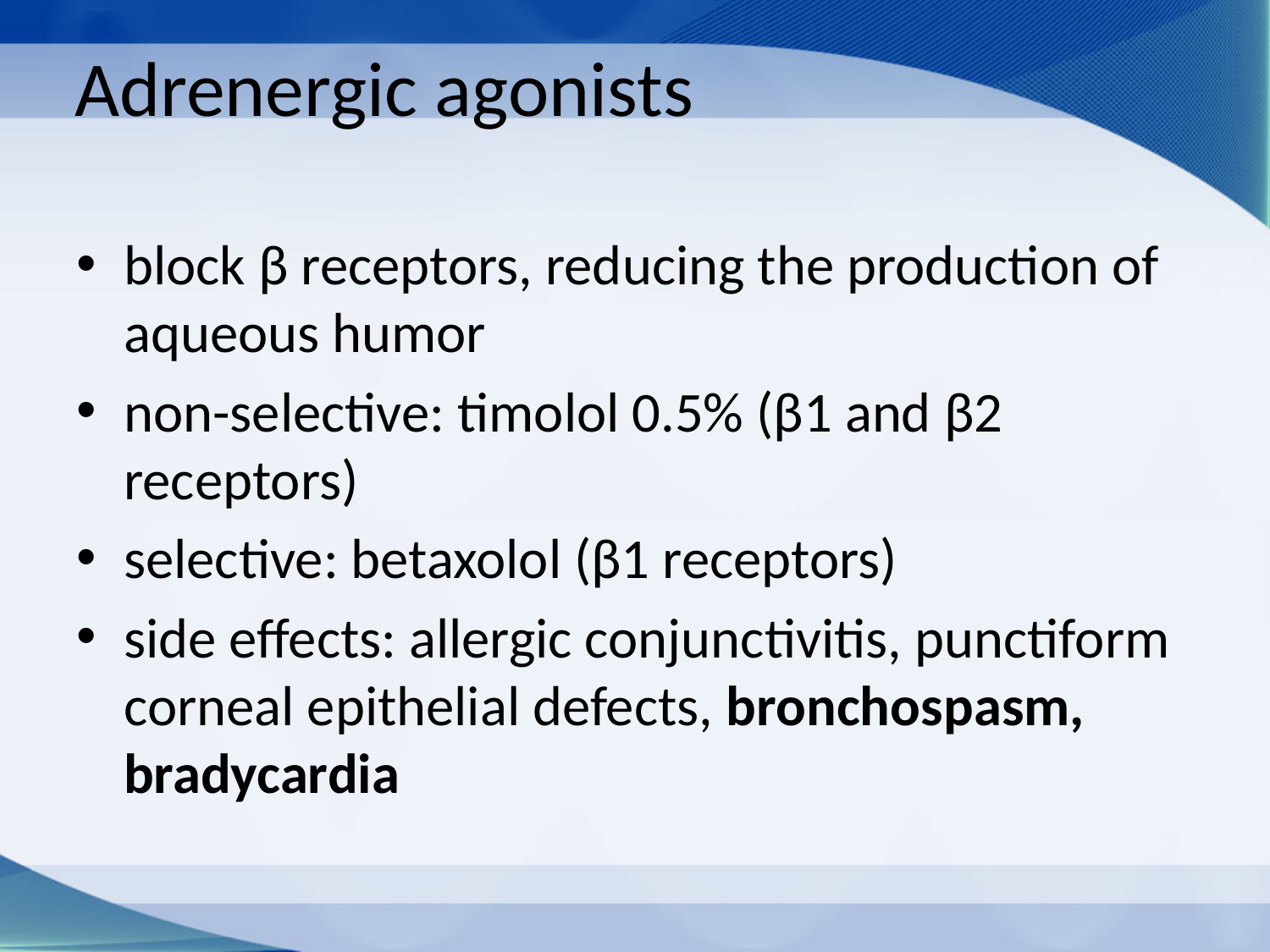

# Adrenergic agonists
block β receptors, reducing the production of aqueous humor
non-selective: timolol 0.5% (β1 and β2 receptors)
selective: betaxolol (β1 receptors)
side effects: allergic conjunctivitis, punctiform corneal epithelial defects, bronchospasm, bradycardia